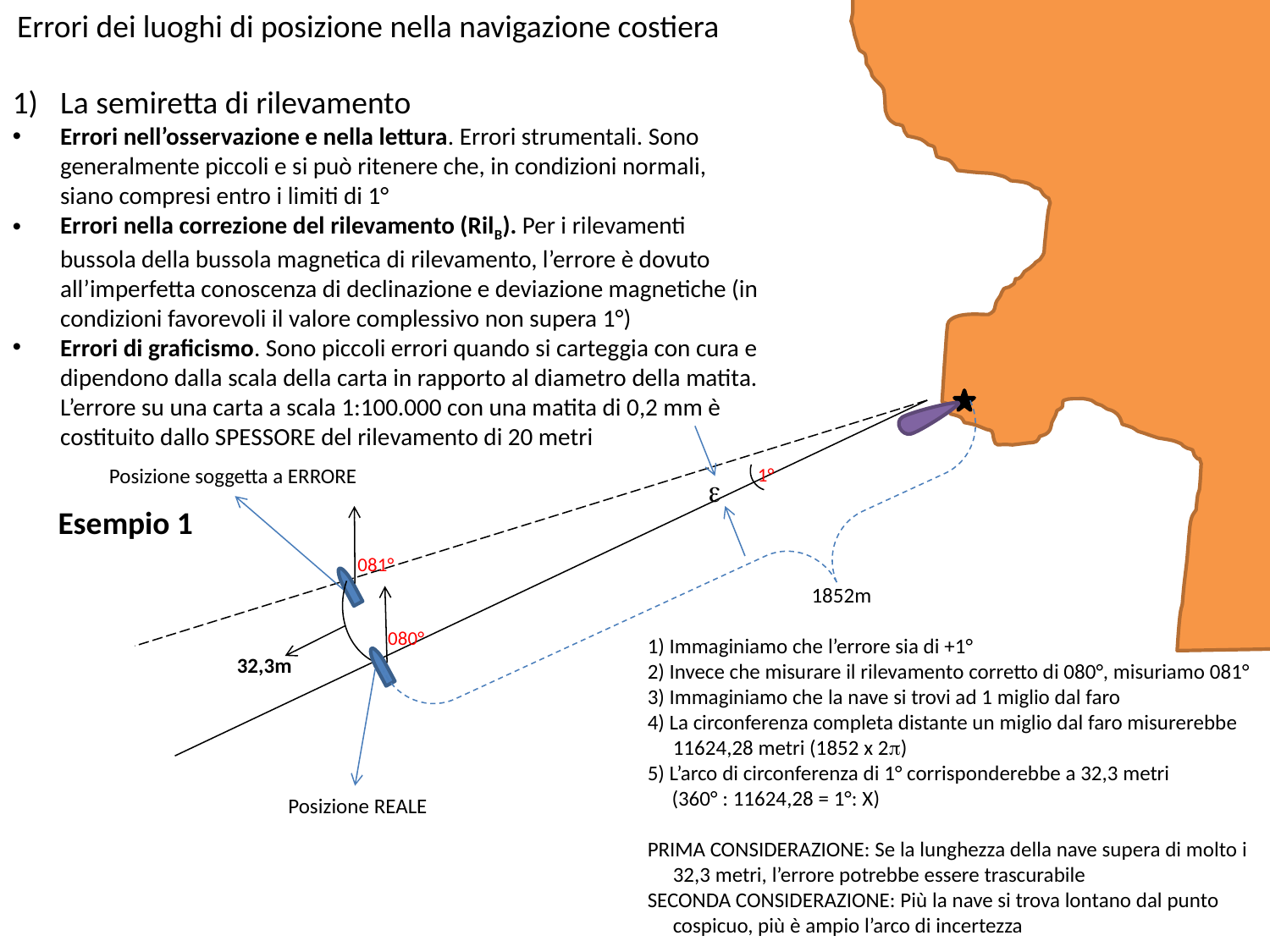

Errori dei luoghi di posizione nella navigazione costiera

La semiretta di rilevamento
Errori nell’osservazione e nella lettura. Errori strumentali. Sono generalmente piccoli e si può ritenere che, in condizioni normali, siano compresi entro i limiti di 1°
Errori nella correzione del rilevamento (RilB). Per i rilevamenti bussola della bussola magnetica di rilevamento, l’errore è dovuto all’imperfetta conoscenza di declinazione e deviazione magnetiche (in condizioni favorevoli il valore complessivo non supera 1°)
Errori di graficismo. Sono piccoli errori quando si carteggia con cura e dipendono dalla scala della carta in rapporto al diametro della matita. L’errore su una carta a scala 1:100.000 con una matita di 0,2 mm è costituito dallo SPESSORE del rilevamento di 20 metri

Posizione soggetta a ERRORE
1°
ε
Esempio 1

081°
1852m

080°
1) Immaginiamo che l’errore sia di +1°
2) Invece che misurare il rilevamento corretto di 080°, misuriamo 081°
3) Immaginiamo che la nave si trovi ad 1 miglio dal faro
4) La circonferenza completa distante un miglio dal faro misurerebbe 11624,28 metri (1852 x 2π)
5) L’arco di circonferenza di 1° corrisponderebbe a 32,3 metri
     (360° : 11624,28 = 1°: X)

PRIMA CONSIDERAZIONE: Se la lunghezza della nave supera di molto i 32,3 metri, l’errore potrebbe essere trascurabile
SECONDA CONSIDERAZIONE: Più la nave si trova lontano dal punto cospicuo, più è ampio l’arco di incertezza
32,3m

Posizione REALE